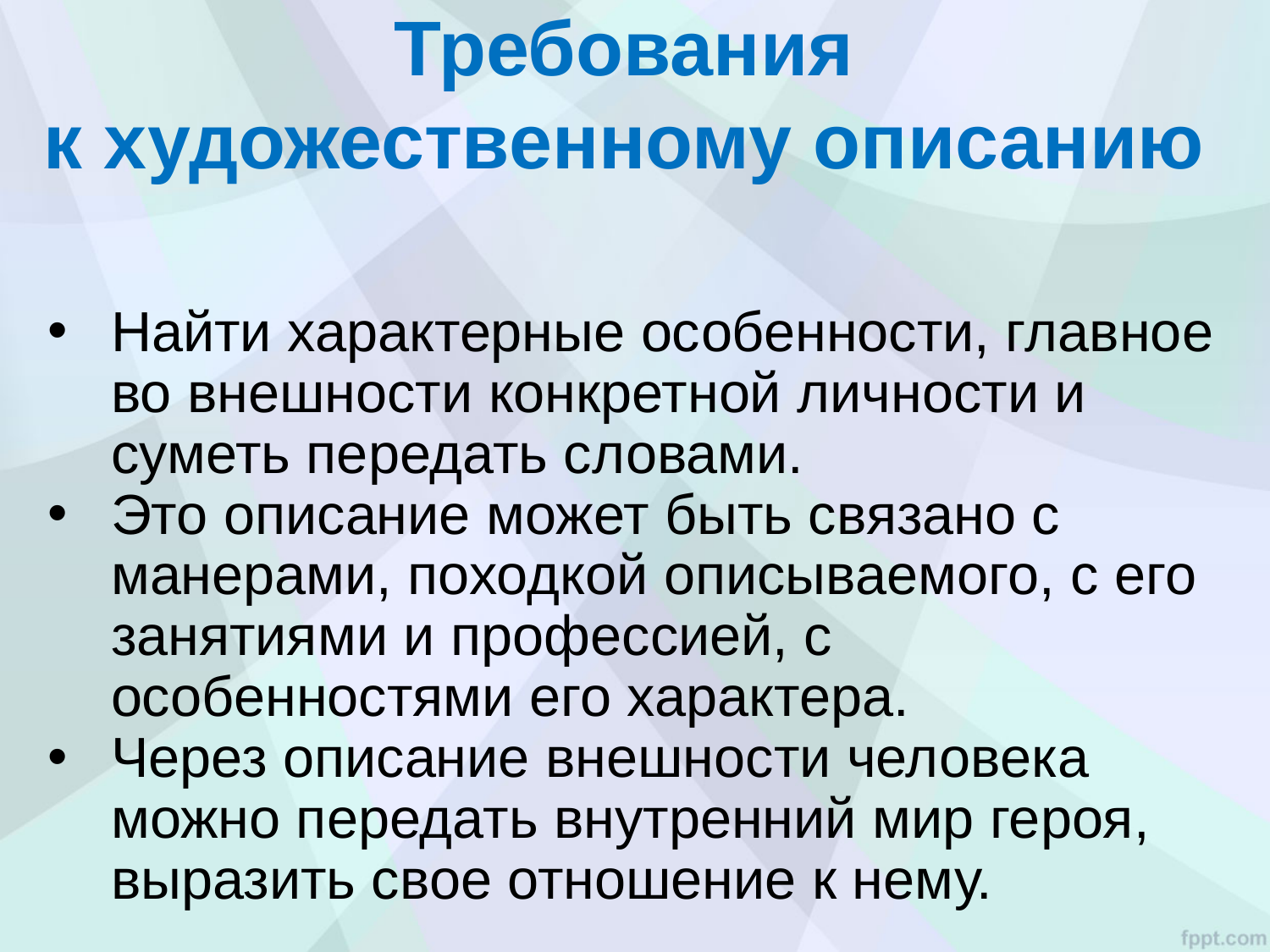

# Требования к художественному описанию

Найти характерные особенности, главное во внешности конкретной личности и суметь передать словами.
Это описание может быть связано с манерами, походкой описываемого, с его занятиями и профессией, с особенностями его характера.
Через описание внешности человека можно передать внутренний мир героя, выразить свое отношение к нему.